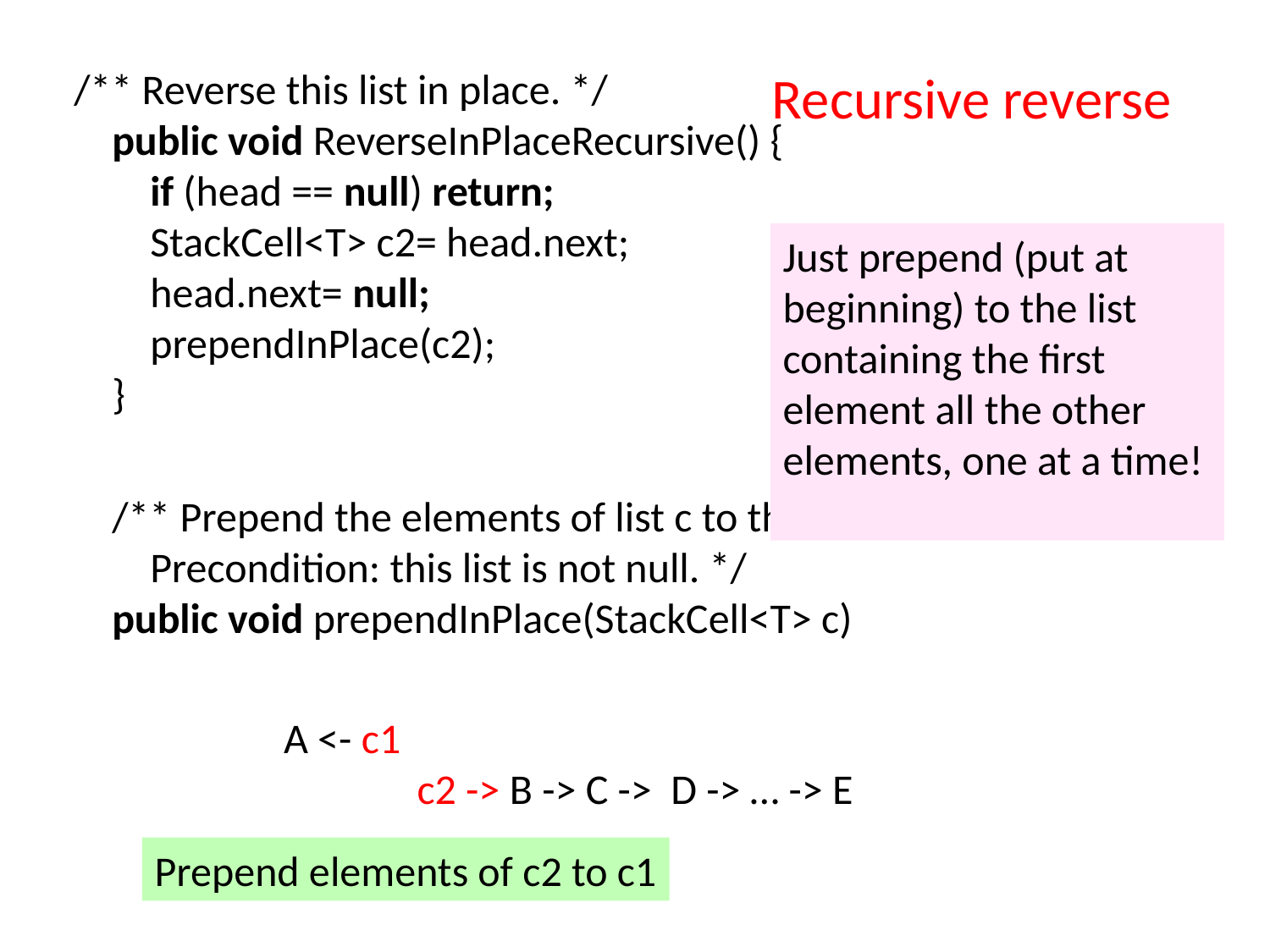

/** Reverse this list in place. */
    public void ReverseInPlaceRecursive() {
        if (head == null) return;
        StackCell<T> c2= head.next;
        head.next= null;
        prependInPlace(c2);
    }

    /** Prepend the elements of list c to this list.
        Precondition: this list is not null. */
    public void prependInPlace(StackCell<T> c)
Recursive reverse
Just prepend (put at beginning) to the list containing the first element all the other elements, one at a time!
       A <- c1
                     c2 -> B -> C ->  D -> … -> E
Prepend elements of c2 to c1